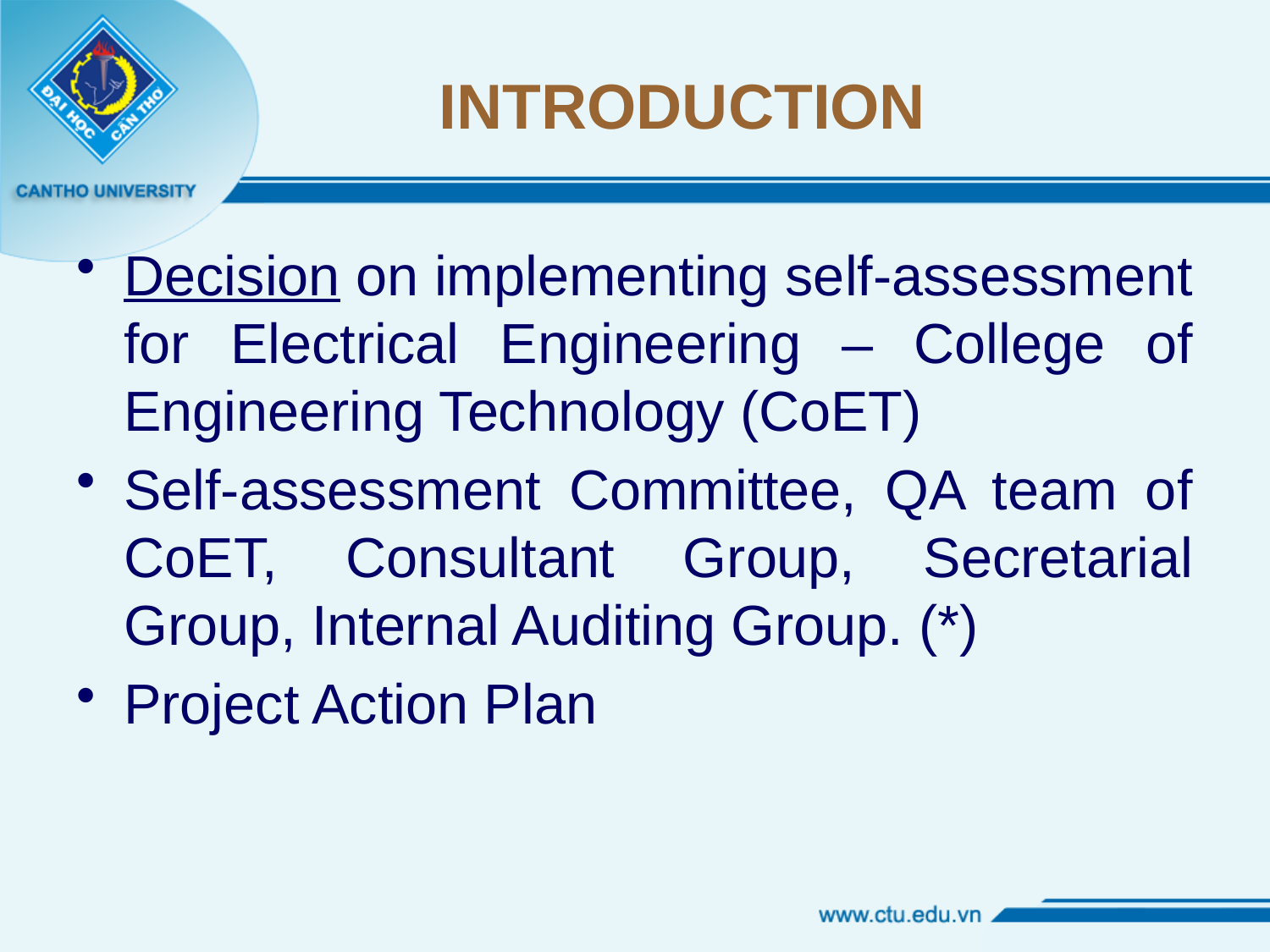

# INTRODUCTION
Decision on implementing self-assessment for Electrical Engineering – College of Engineering Technology (CoET)
Self-assessment Committee, QA team of CoET, Consultant Group, Secretarial Group, Internal Auditing Group. (*)
Project Action Plan